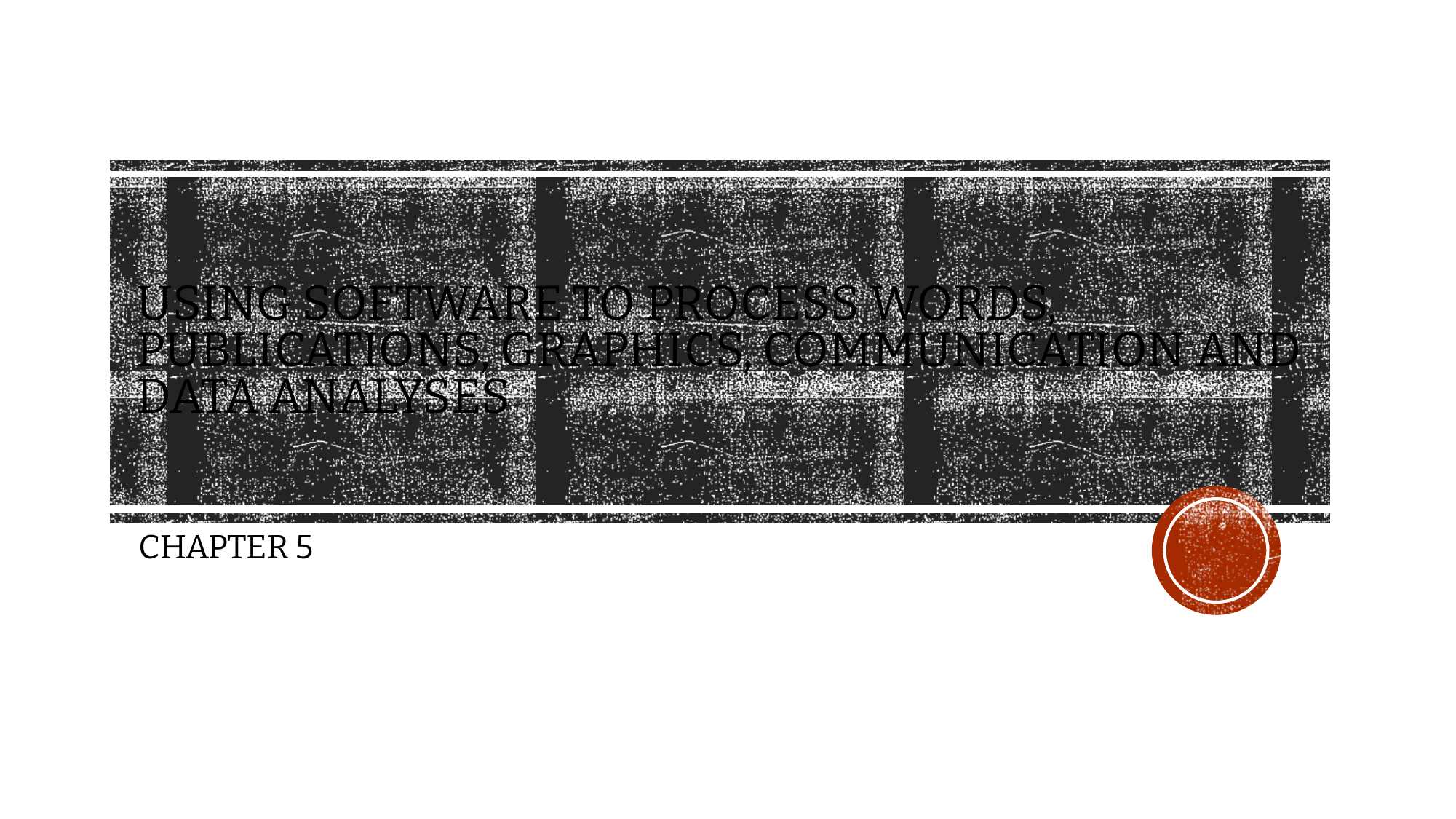

# USING SOFTWARE TO PROCESS WORDS, PUBLICATIONS, GRAPHICS, COMMUNICATION AND DATA ANALYSES
CHAPTER 5